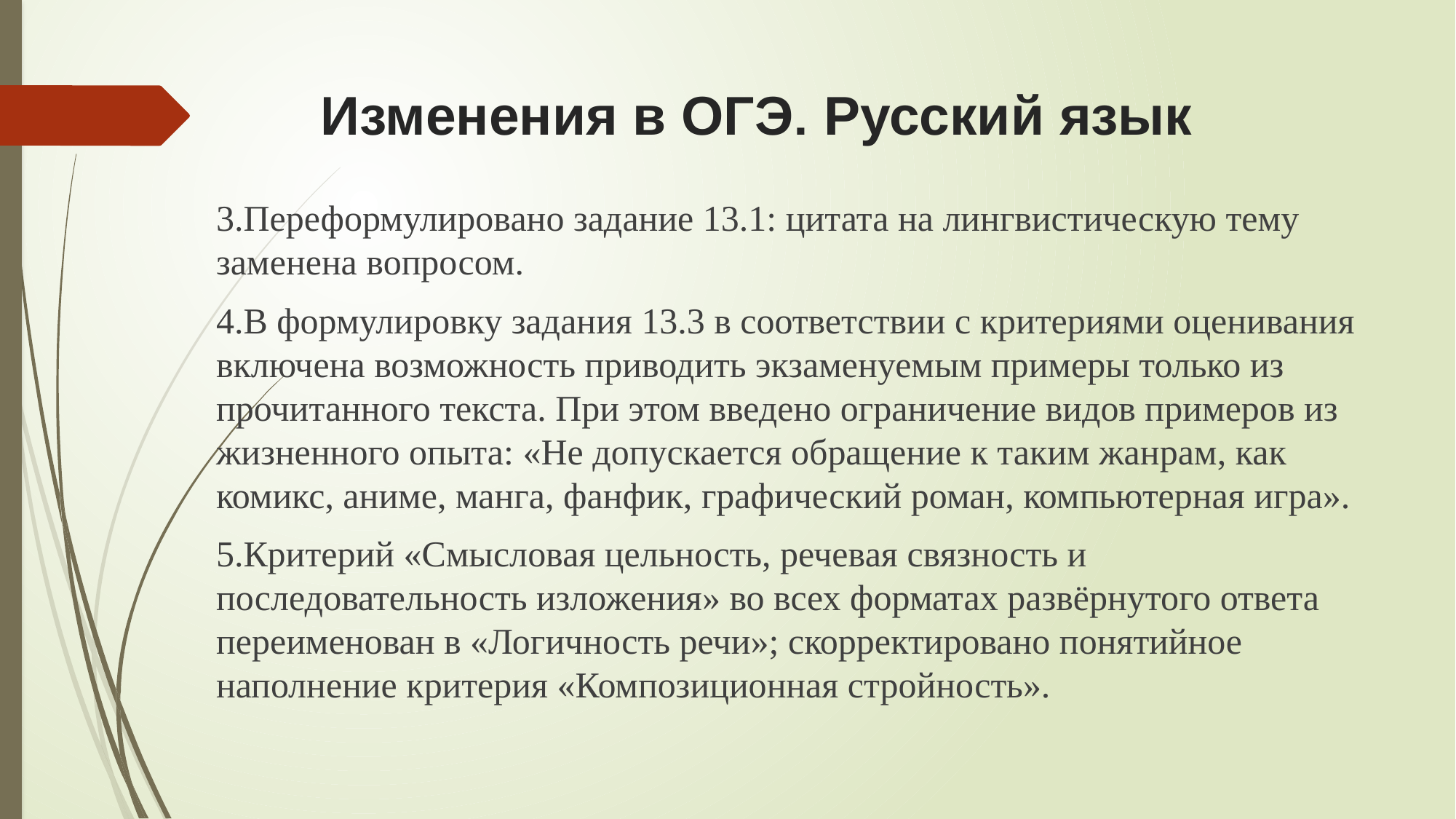

# Изменения в ОГЭ. Русский язык
3.Переформулировано задание 13.1: цитата на лингвистическую тему заменена вопросом.
4.В формулировку задания 13.3 в соответствии с критериями оценивания включена возможность приводить экзаменуемым примеры только из прочитанного текста. При этом введено ограничение видов примеров из жизненного опыта: «Не допускается обращение к таким жанрам, как комикс, аниме, манга, фанфик, графический роман, компьютерная игра».
5.Критерий «Смысловая цельность, речевая связность и последовательность изложения» во всех форматах развёрнутого ответа переименован в «Логичность речи»; скорректировано понятийное наполнение критерия «Композиционная стройность».